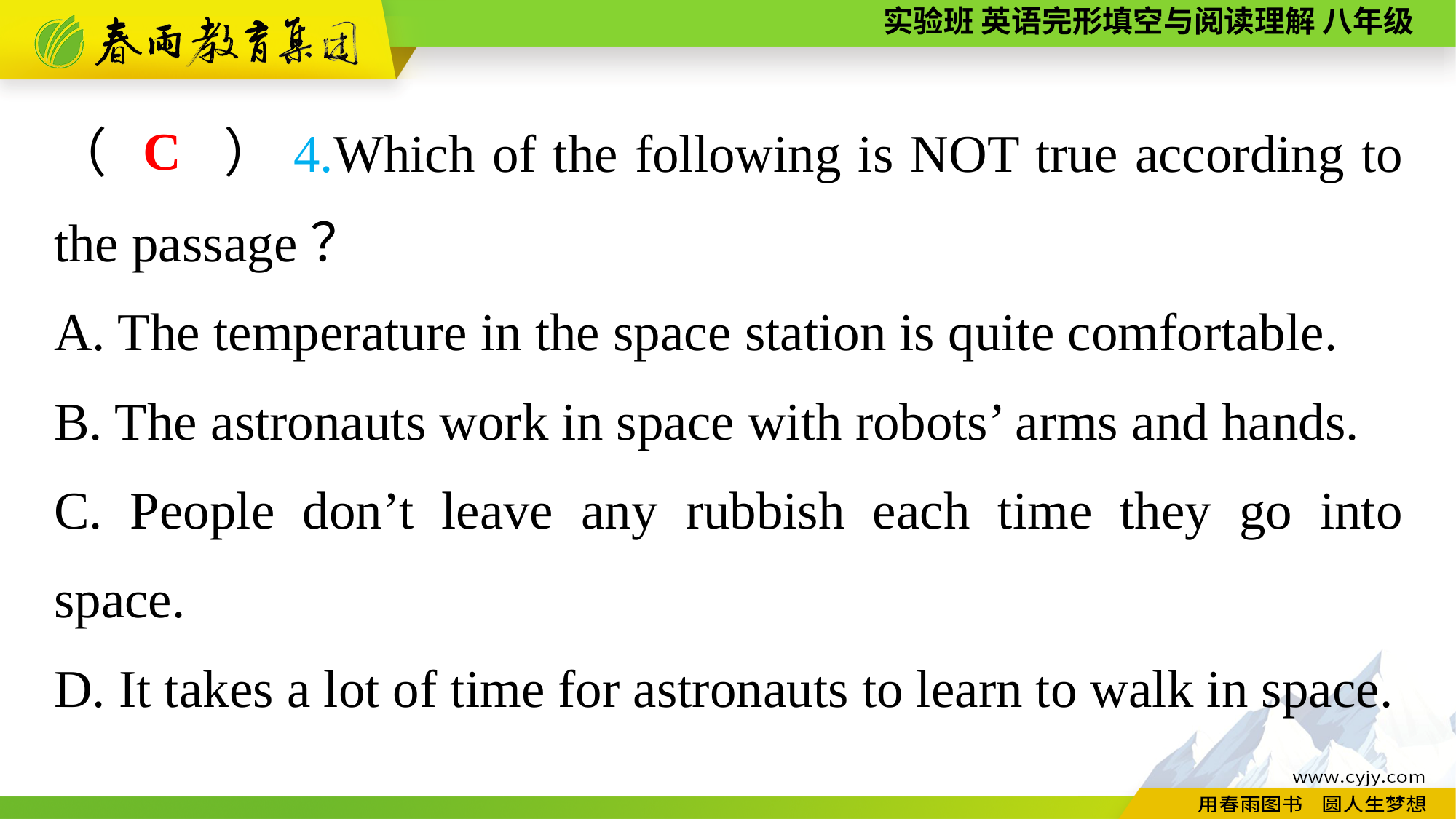

C
（　　）4.Which of the following is NOT true according to the passage？
A. The temperature in the space station is quite comfortable.
B. The astronauts work in space with robots’ arms and hands.
C. People don’t leave any rubbish each time they go into space.
D. It takes a lot of time for astronauts to learn to walk in space.